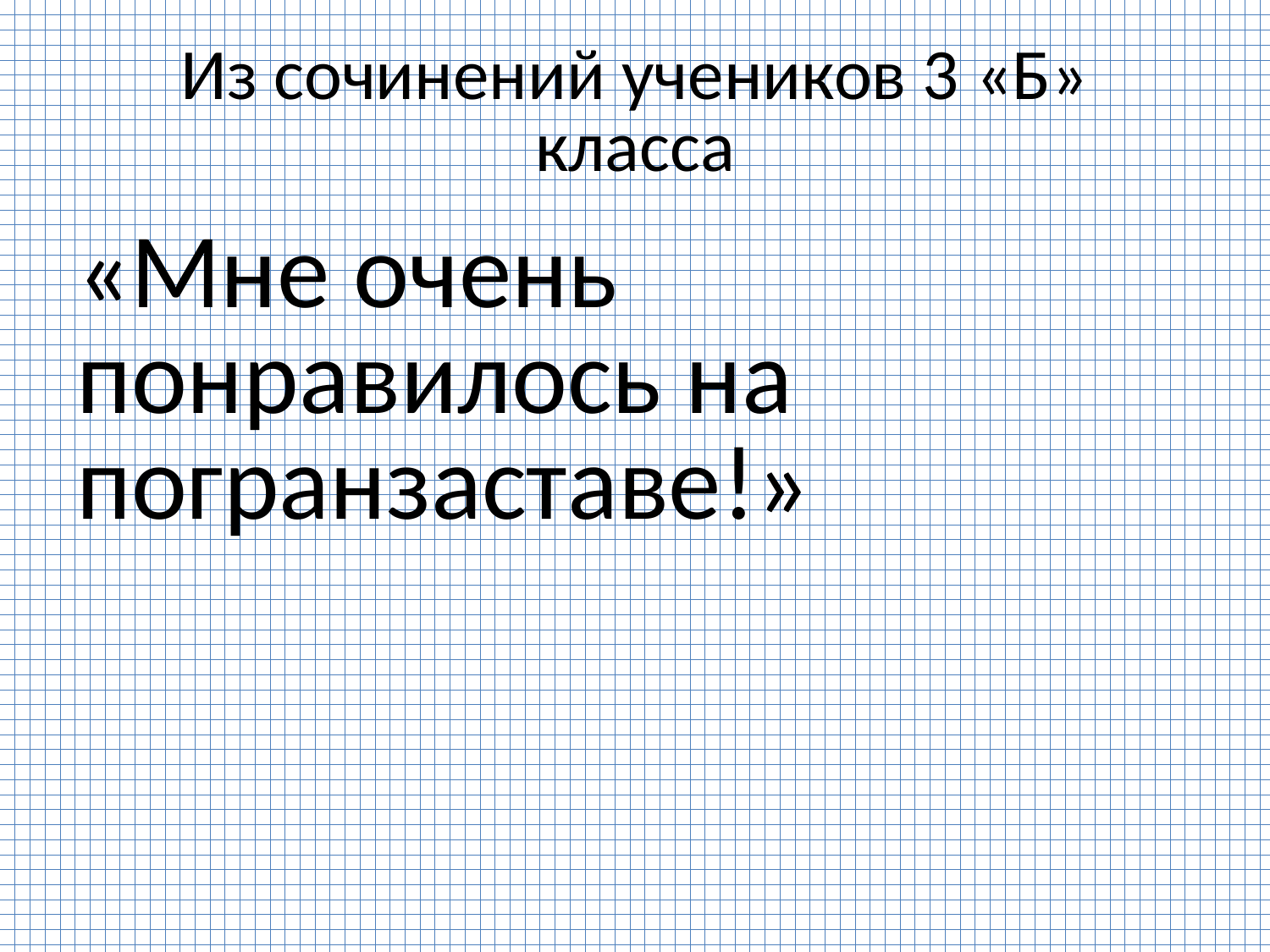

# Из сочинений учеников 3 «Б» класса
«Мне очень понравилось на погранзаставе!»